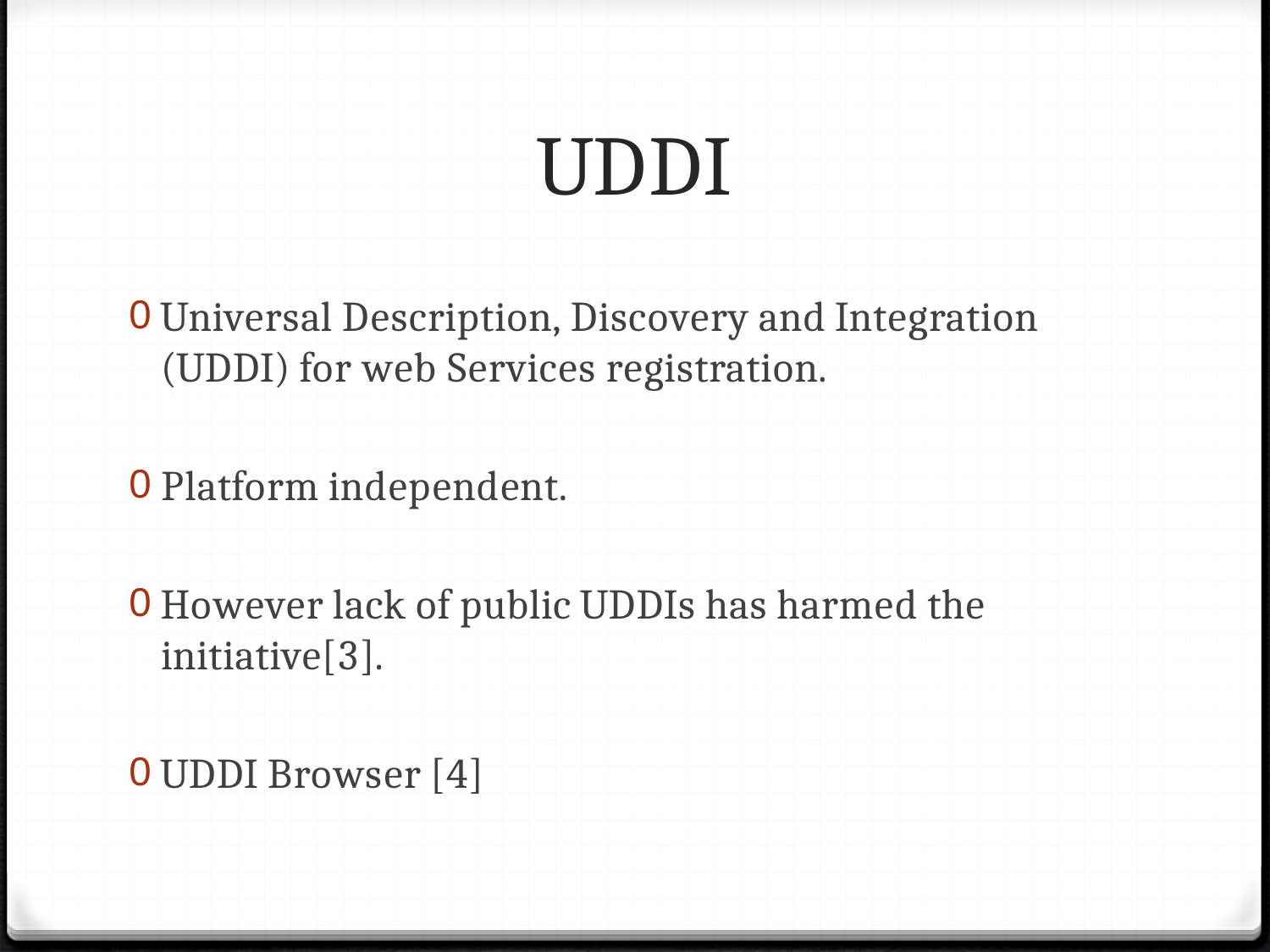

# UDDI
Universal Description, Discovery and Integration (UDDI) for web Services registration.

Platform independent.

However lack of public UDDIs has harmed the initiative[3].

UDDI Browser [4]